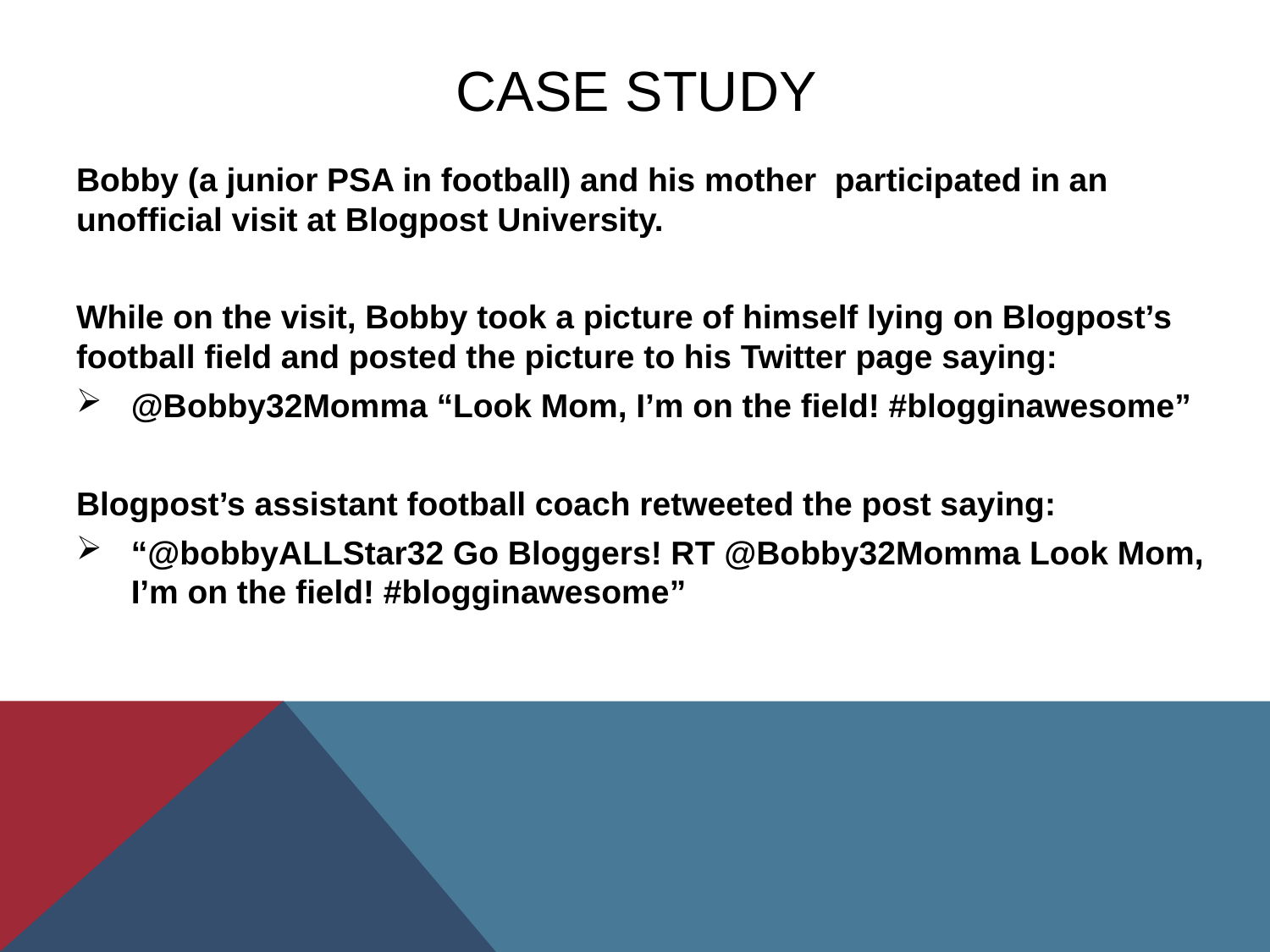

# Case Study
Bobby (a junior PSA in football) and his mother  participated in an unofficial visit at Blogpost University.

While on the visit, Bobby took a picture of himself lying on Blogpost’s football field and posted the picture to his Twitter page saying:
@Bobby32Momma “Look Mom, I’m on the field! #blogginawesome”

Blogpost’s assistant football coach retweeted the post saying:
“@bobbyALLStar32 Go Bloggers! RT @Bobby32Momma Look Mom, I’m on the field! #blogginawesome”